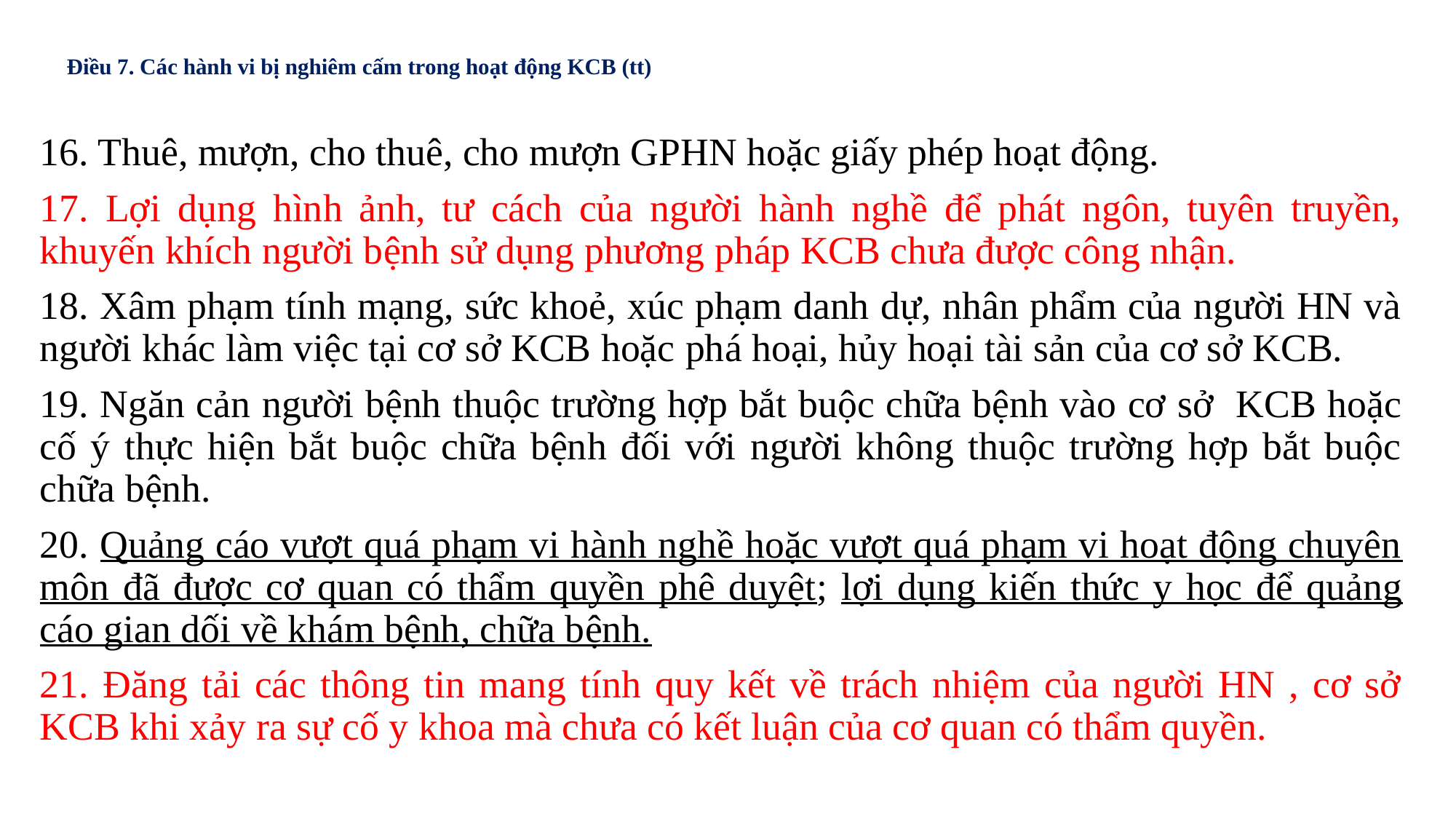

# Điều 7. Các hành vi bị nghiêm cấm trong hoạt động KCB (tt)
16. Thuê, mượn, cho thuê, cho mượn GPHN hoặc giấy phép hoạt động.
17. Lợi dụng hình ảnh, tư cách của người hành nghề để phát ngôn, tuyên truyền, khuyến khích người bệnh sử dụng phương pháp KCB chưa được công nhận.
18. Xâm phạm tính mạng, sức khoẻ, xúc phạm danh dự, nhân phẩm của người HN và người khác làm việc tại cơ sở KCB hoặc phá hoại, hủy hoại tài sản của cơ sở KCB.
19. Ngăn cản người bệnh thuộc trường hợp bắt buộc chữa bệnh vào cơ sở  KCB hoặc cố ý thực hiện bắt buộc chữa bệnh đối với người không thuộc trường hợp bắt buộc chữa bệnh.
20. Quảng cáo vượt quá phạm vi hành nghề hoặc vượt quá phạm vi hoạt động chuyên môn đã được cơ quan có thẩm quyền phê duyệt; lợi dụng kiến thức y học để quảng cáo gian dối về khám bệnh, chữa bệnh.
21. Đăng tải các thông tin mang tính quy kết về trách nhiệm của người HN , cơ sở KCB khi xảy ra sự cố y khoa mà chưa có kết luận của cơ quan có thẩm quyền.